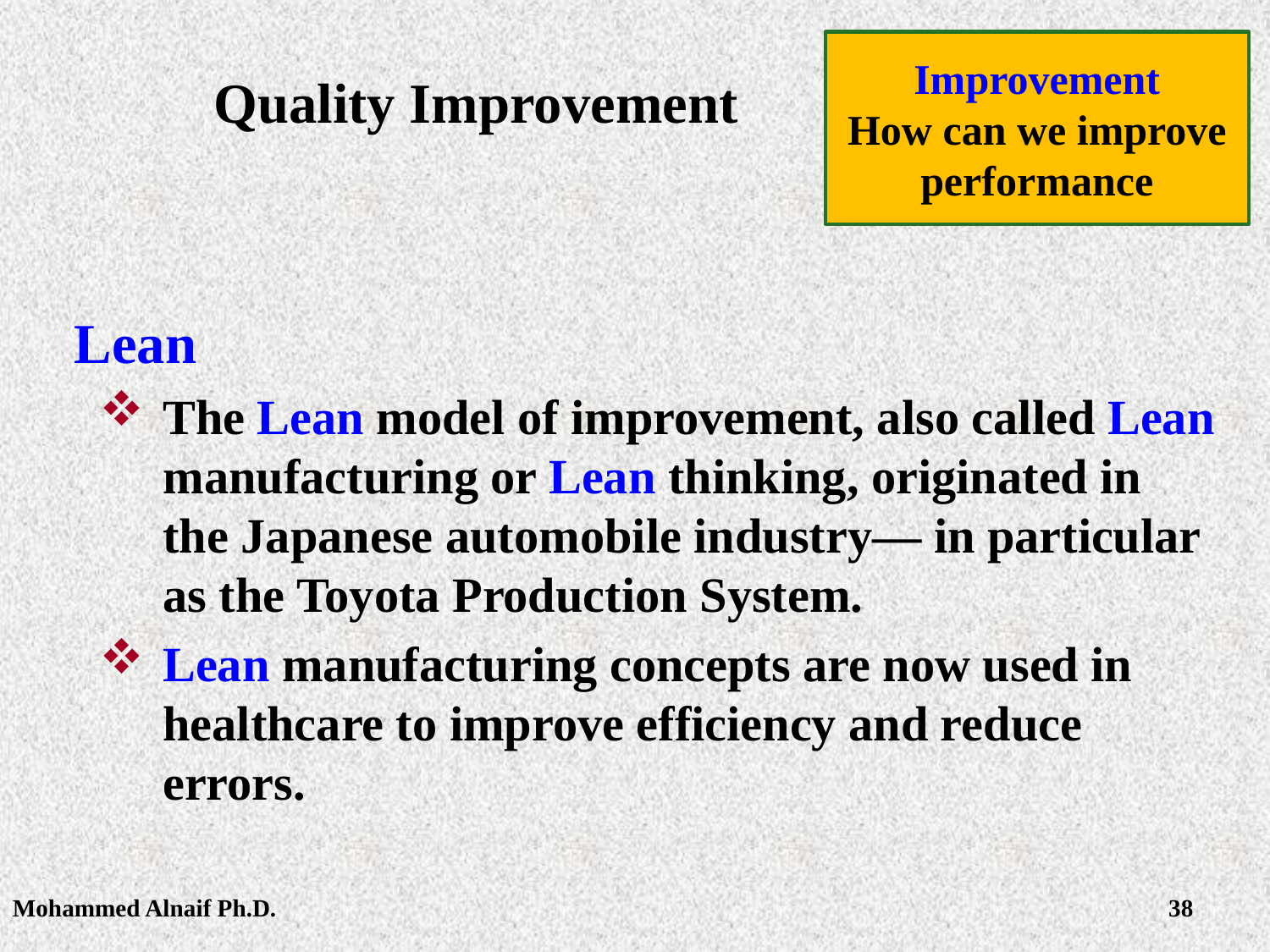

Improvement
How can we improve performance
# Quality Improvement
Lean
The Lean model of improvement, also called Lean manufacturing or Lean thinking, originated in the Japanese automobile industry— in particular as the Toyota Production System.
Lean manufacturing concepts are now used in healthcare to improve efficiency and reduce errors.
Mohammed Alnaif Ph.D.
2/28/2016
38